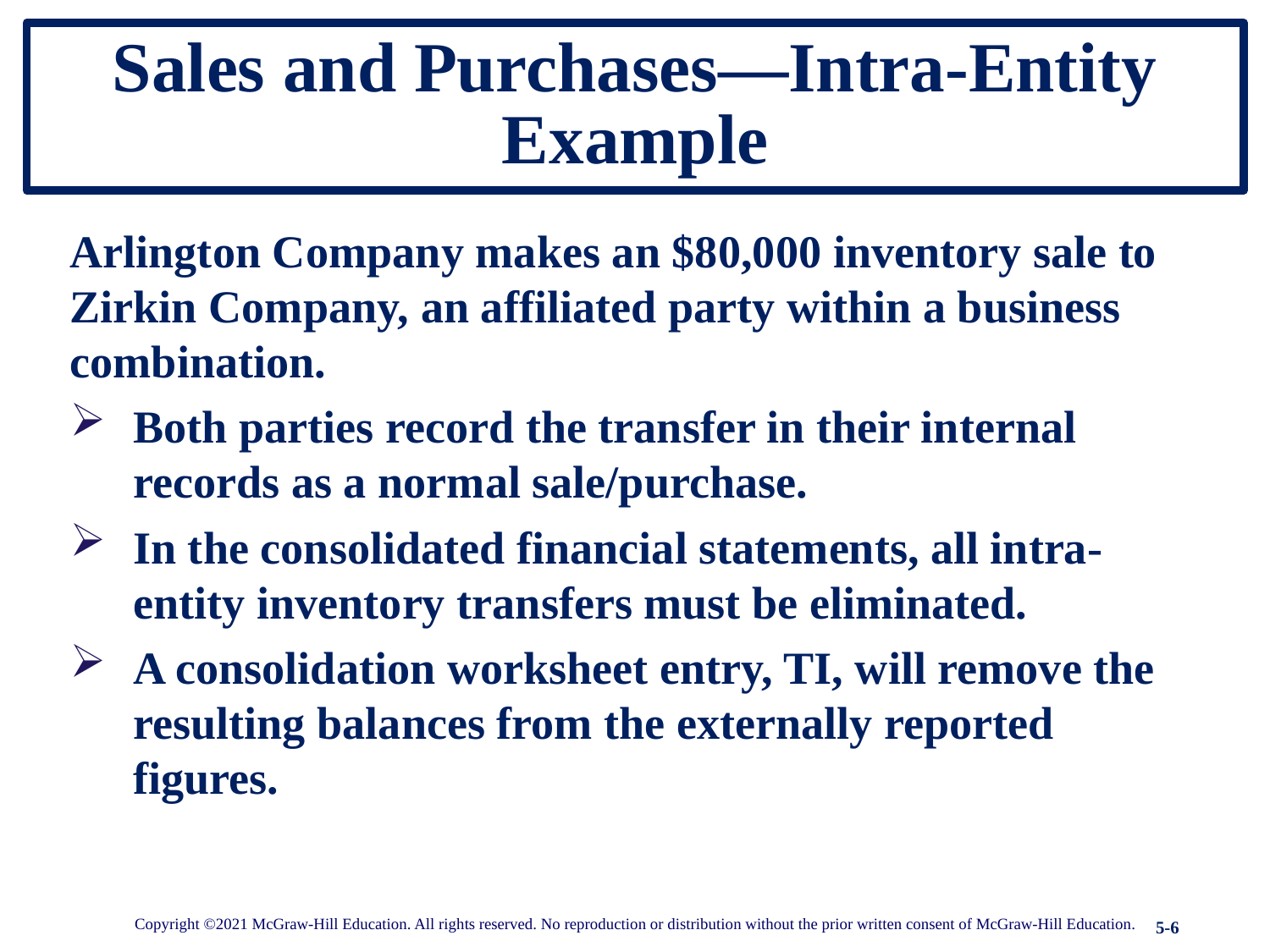

# Sales and Purchases—Intra-Entity Example
Arlington Company makes an $80,000 inventory sale to Zirkin Company, an affiliated party within a business combination.
Both parties record the transfer in their internal records as a normal sale/purchase.
In the consolidated financial statements, all intra-entity inventory transfers must be eliminated.
A consolidation worksheet entry, TI, will remove the resulting balances from the externally reported figures.

Copyright ©2021 McGraw-Hill Education. All rights reserved. No reproduction or distribution without the prior written consent of McGraw-Hill Education.
5-6